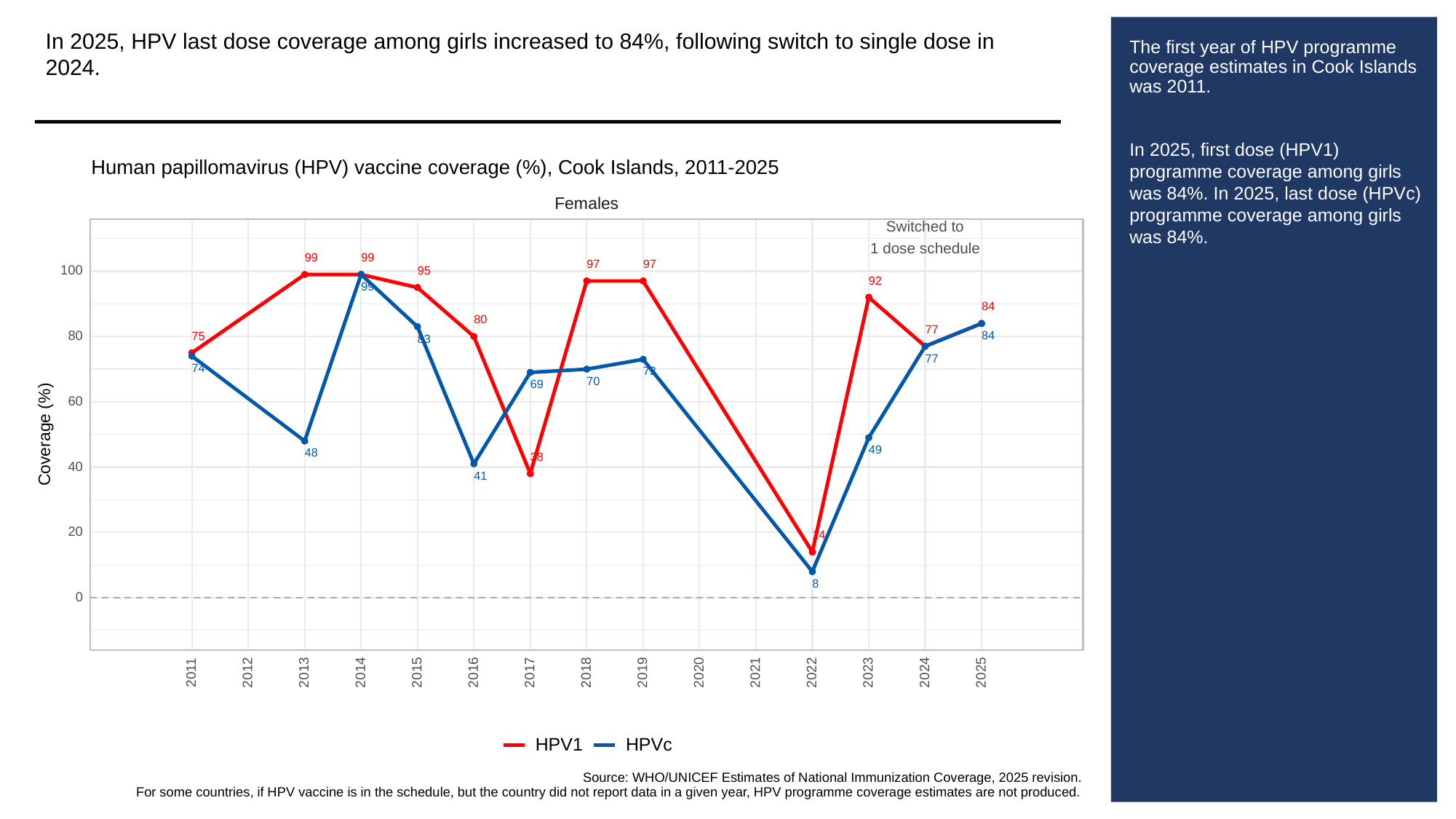

In 2025, HPV last dose coverage among girls increased to 84%, following switch to single dose in 2024.
# The first year of HPV programme coverage estimates in Cook Islands was 2011.

In 2025, first dose (HPV1) programme coverage among girls was 84%. In 2025, last dose (HPVc) programme coverage among girls was 84%.

Human papillomavirus (HPV) vaccine coverage (%), Cook Islands, 2011-2025
Females

Switched to

1 dose schedule
99
99
97
97
100
95

92

99

84

80

77
80
84
75

83

77

74

73

70
69
60

Coverage (%)

49
48
38

40

41

20
14

8
0

2013
2023
2011
2012
2014
2015
2016
2017
2018
2019
2020
2021
2022
2024
2025
HPVc
HPV1

Source: WHO/UNICEF Estimates of National Immunization Coverage, 2025 revision.
For some countries, if HPV vaccine is in the schedule, but the country did not report data in a given year, HPV programme coverage estimates are not produced.